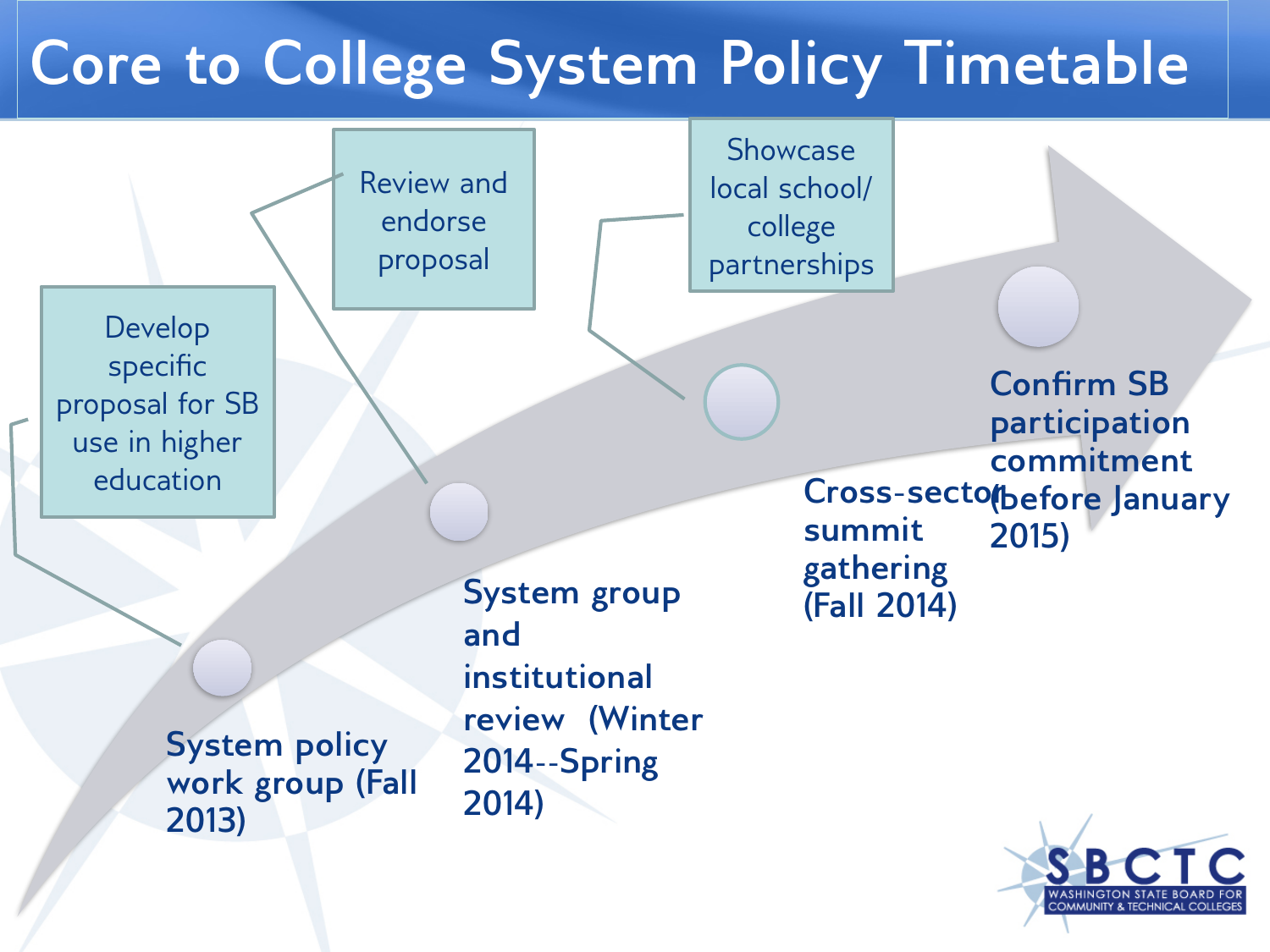

# Core to College System Policy Timetable
System policy work group (Fall 2013)
Cross-sector summit gathering  (Fall 2014)
Confirm SB participation commitment (before January 2015)
Showcase local school/ college partnerships
Review and endorse proposal
Develop specific proposal for SB use in higher education

System group and institutional review  (Winter 2014--Spring 2014)